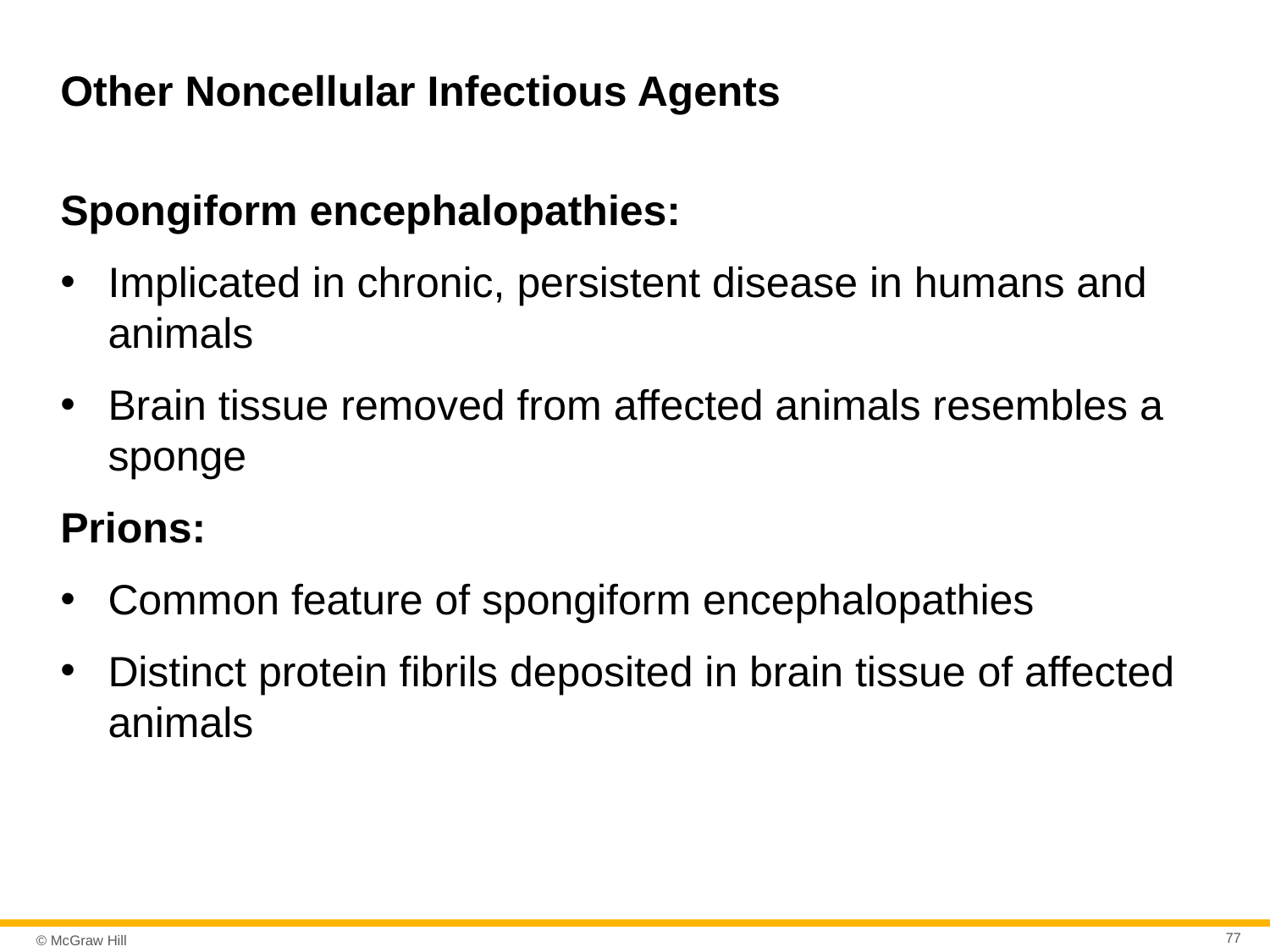

# Other Noncellular Infectious Agents
Spongiform encephalopathies:
Implicated in chronic, persistent disease in humans and animals
Brain tissue removed from affected animals resembles a sponge
Prions:
Common feature of spongiform encephalopathies
Distinct protein fibrils deposited in brain tissue of affected animals